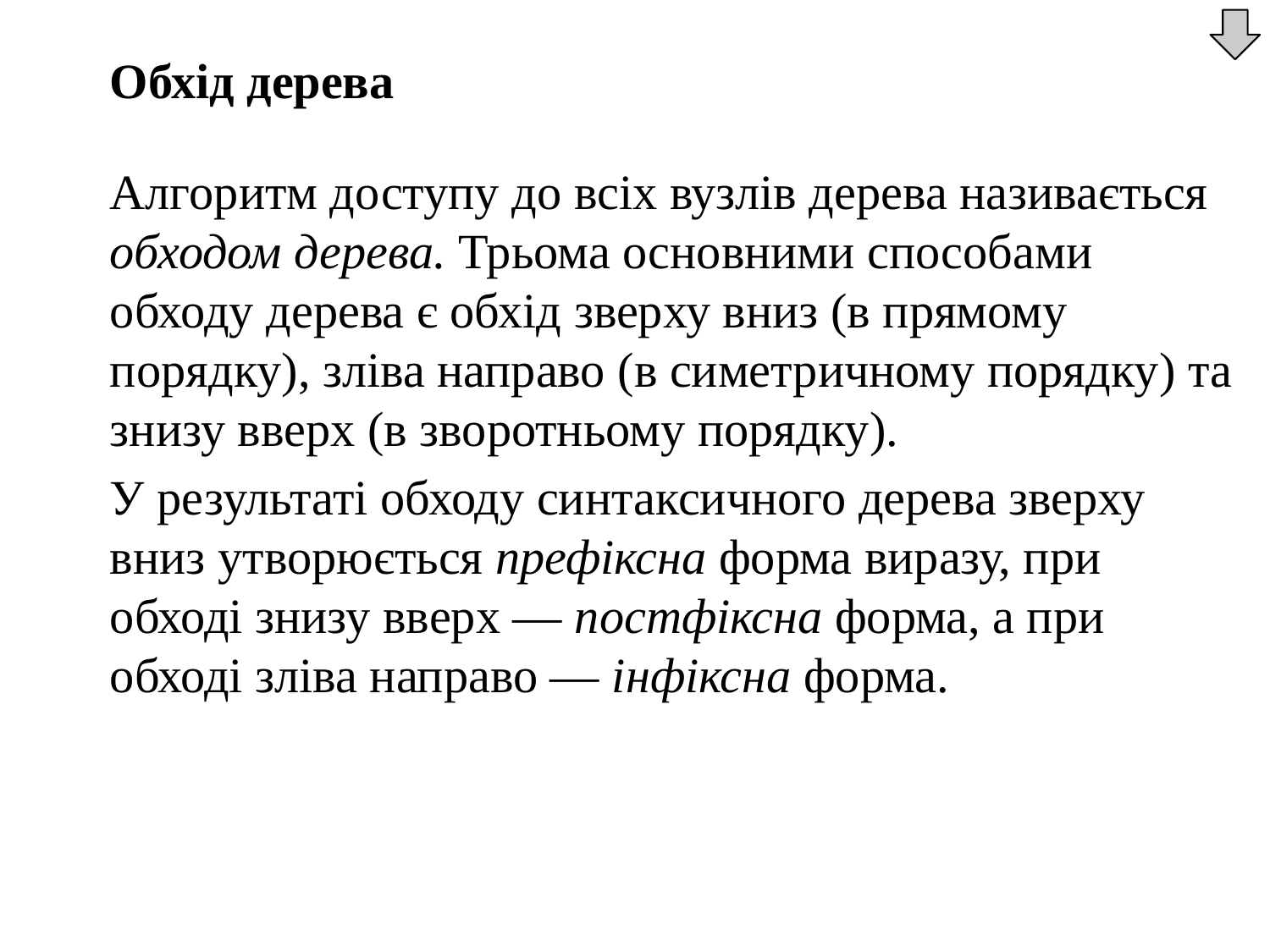

Обхід дерева

	Алгоритм доступу до всіх вузлів дерева називається обходом дерева. Трьома основними способами обходу дерева є обхід зверху вниз (в прямому порядку), зліва направо (в симетричному порядку) та знизу вверх (в зворотньому порядку).
	У результаті обходу синтаксичного дерева зверху вниз утворюється префіксна форма виразу, при обході знизу вверх — постфіксна форма, а при обході зліва направо — інфіксна форма.